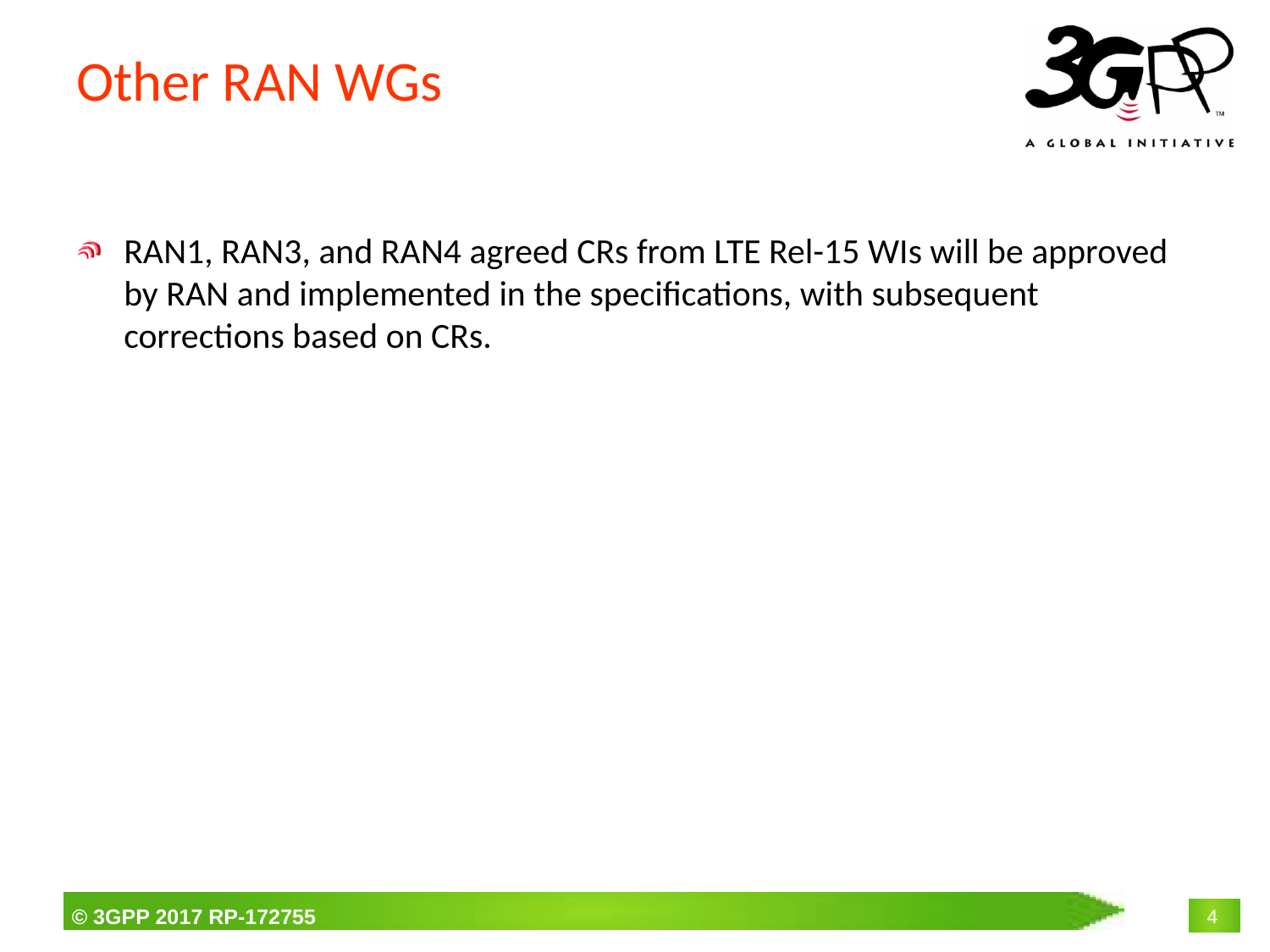

# Other RAN WGs
RAN1, RAN3, and RAN4 agreed CRs from LTE Rel-15 WIs will be approved by RAN and implemented in the specifications, with subsequent corrections based on CRs.